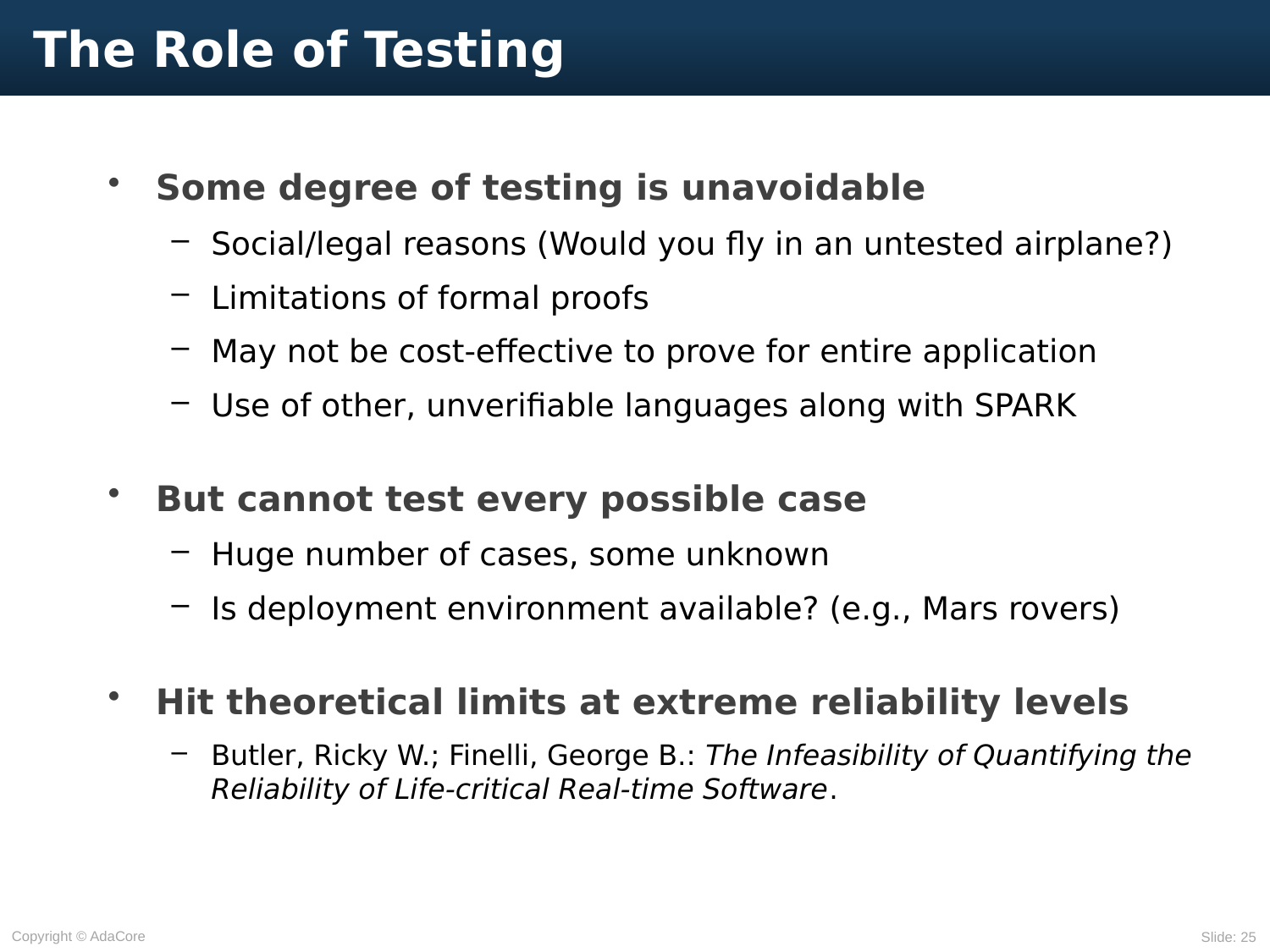

# The Role of Testing
Some degree of testing is unavoidable
Social/legal reasons (Would you fly in an untested airplane?)
Limitations of formal proofs
May not be cost-effective to prove for entire application
Use of other, unverifiable languages along with SPARK
But cannot test every possible case
Huge number of cases, some unknown
Is deployment environment available? (e.g., Mars rovers)
Hit theoretical limits at extreme reliability levels
Butler, Ricky W.; Finelli, George B.: The Infeasibility of Quantifying the Reliability of Life-critical Real-time Software.